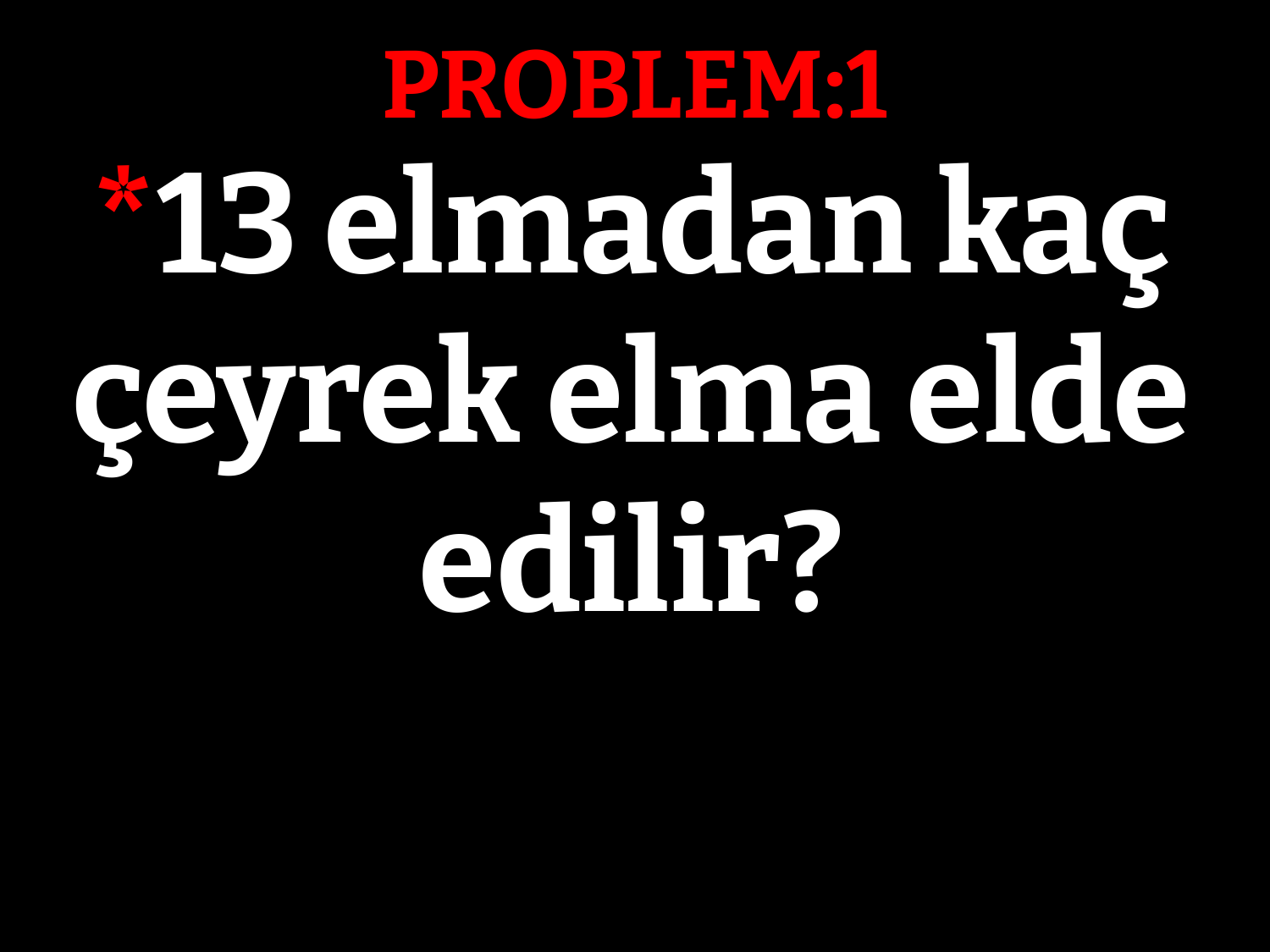

PROBLEM:1
*13 elmadan kaç çeyrek elma elde edilir?